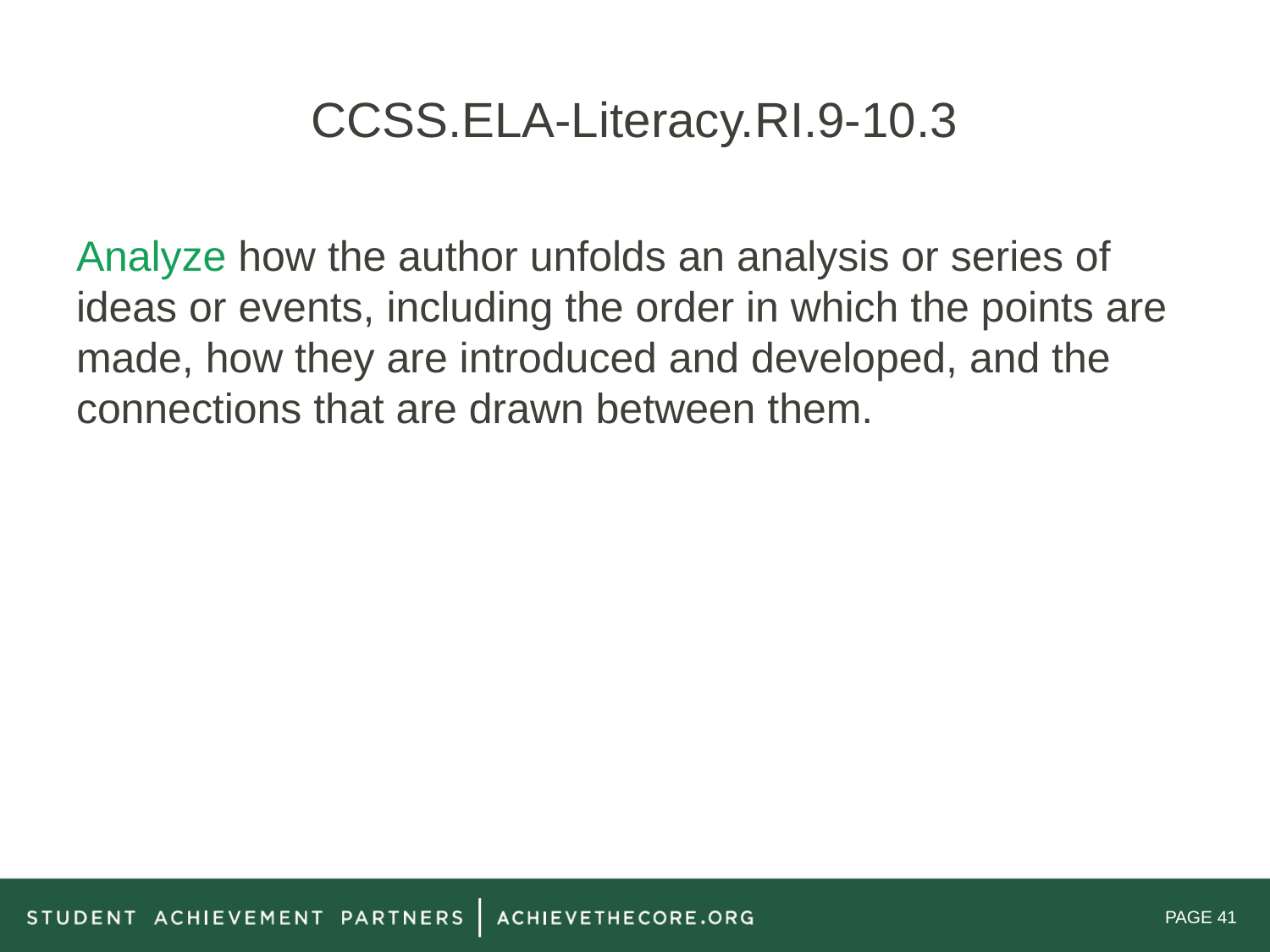

# CCSS.ELA-Literacy.RI.9-10.3
Analyze how the author unfolds an analysis or series of ideas or events, including the order in which the points are made, how they are introduced and developed, and the connections that are drawn between them.